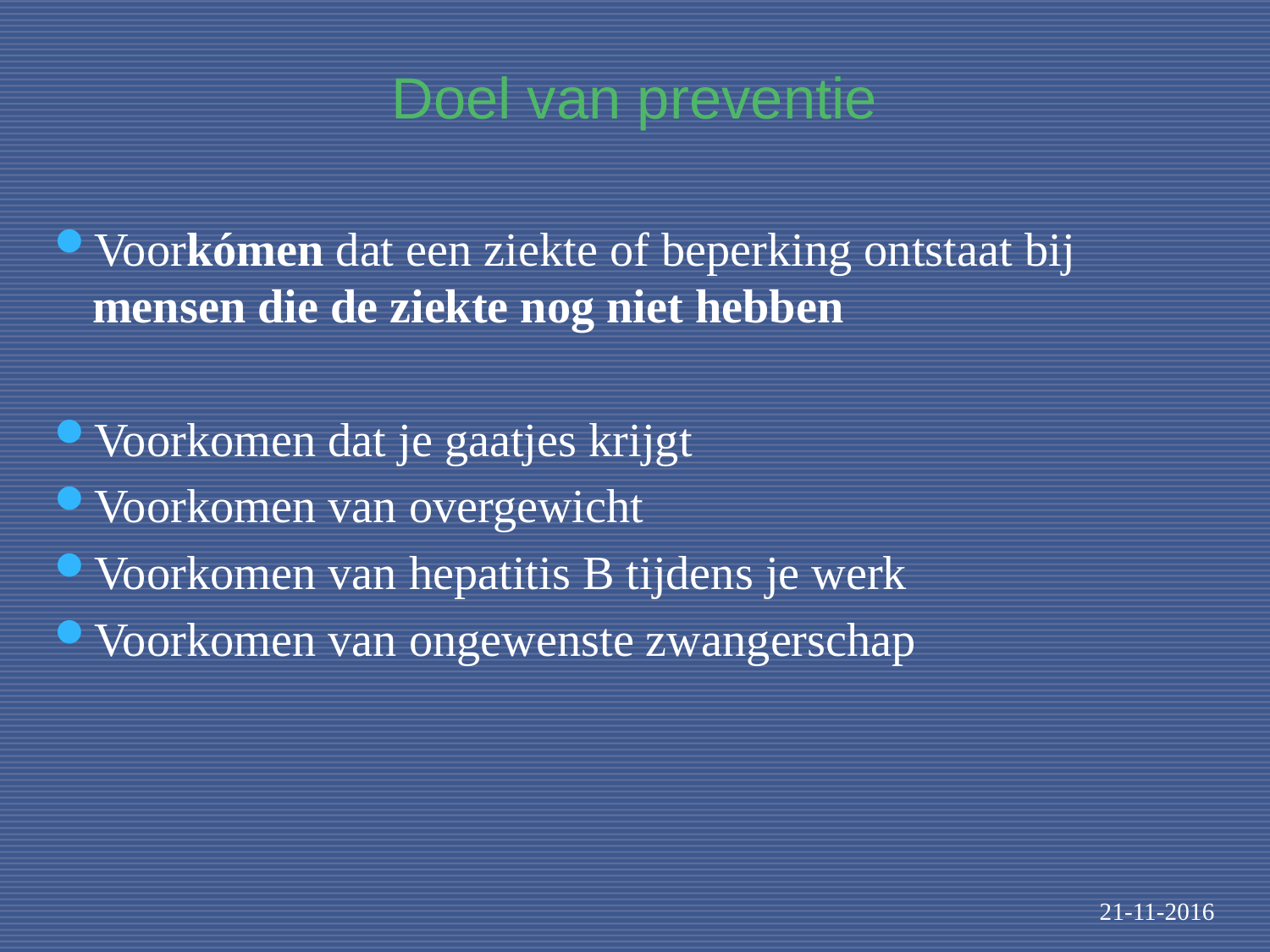

# Doel van preventie
4
Voorkómen dat een ziekte of beperking ontstaat bij mensen die de ziekte nog niet hebben

Voorkomen dat je gaatjes krijgt
Voorkomen van overgewicht
Voorkomen van hepatitis B tijdens je werk
Voorkomen van ongewenste zwangerschap
21-11-2016
Voorlichting NH2016